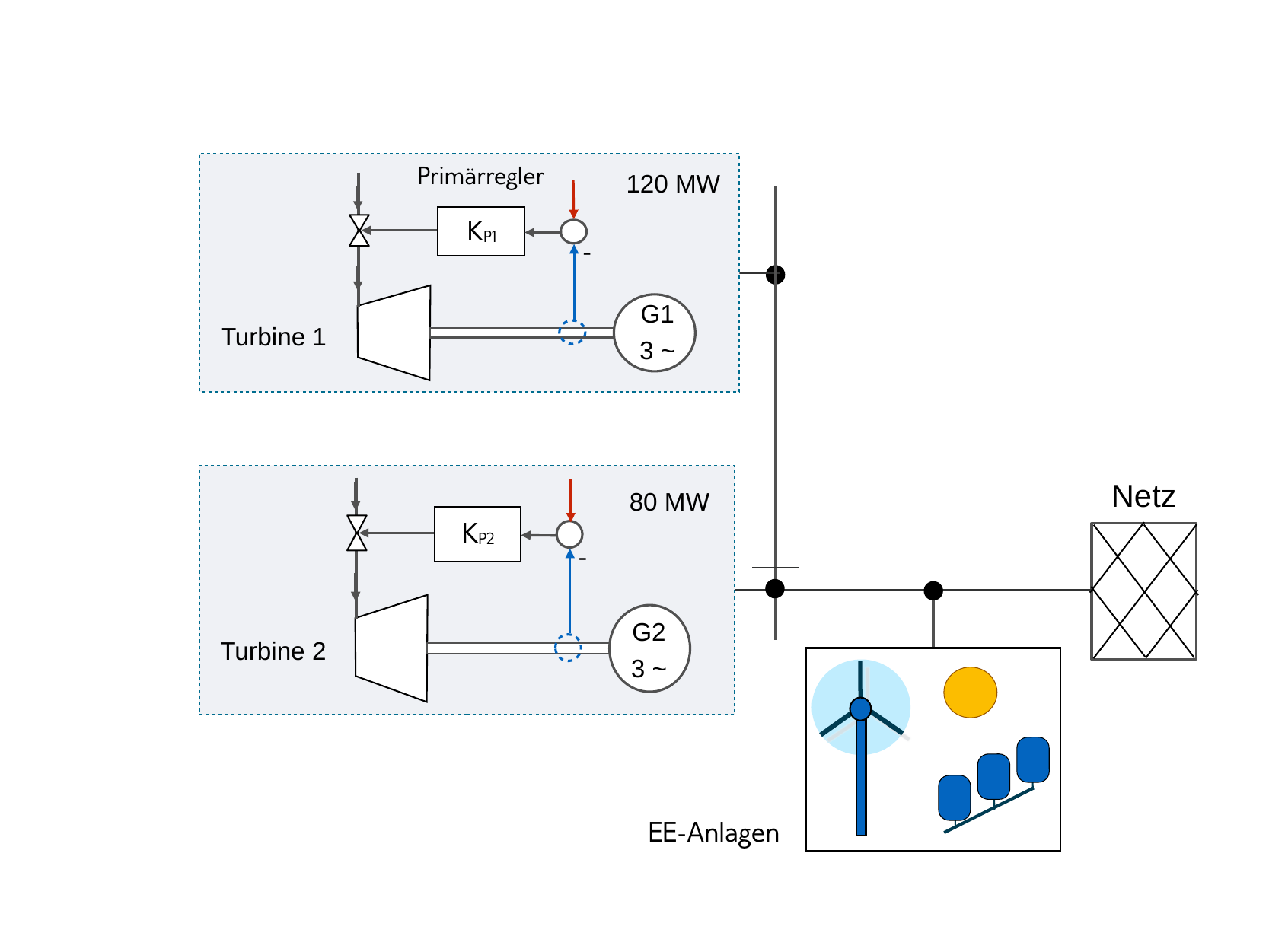

Primärregler

120 MW

KP1

-

G1
3 ~

Turbine 1

80 MW

KP2

-

G2
3 ~
Turbine 2

Netz

EE-Anlagen